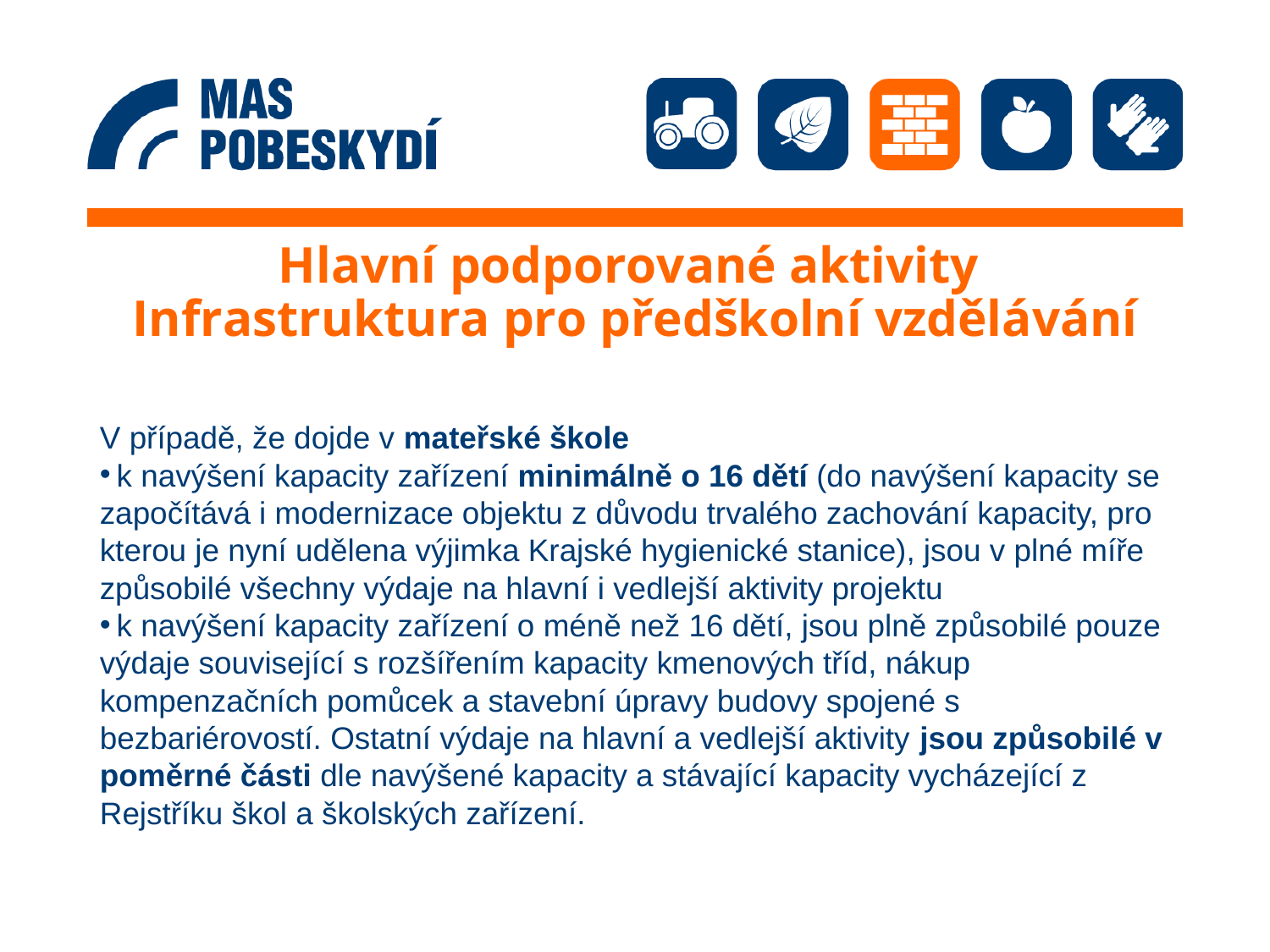

# Hlavní podporované aktivity Infrastruktura pro předškolní vzdělávání
V případě, že dojde v mateřské škole
 k navýšení kapacity zařízení minimálně o 16 dětí (do navýšení kapacity se započítává i modernizace objektu z důvodu trvalého zachování kapacity, pro kterou je nyní udělena výjimka Krajské hygienické stanice), jsou v plné míře způsobilé všechny výdaje na hlavní i vedlejší aktivity projektu
 k navýšení kapacity zařízení o méně než 16 dětí, jsou plně způsobilé pouze výdaje související s rozšířením kapacity kmenových tříd, nákup kompenzačních pomůcek a stavební úpravy budovy spojené s bezbariérovostí. Ostatní výdaje na hlavní a vedlejší aktivity jsou způsobilé v poměrné části dle navýšené kapacity a stávající kapacity vycházející z Rejstříku škol a školských zařízení.